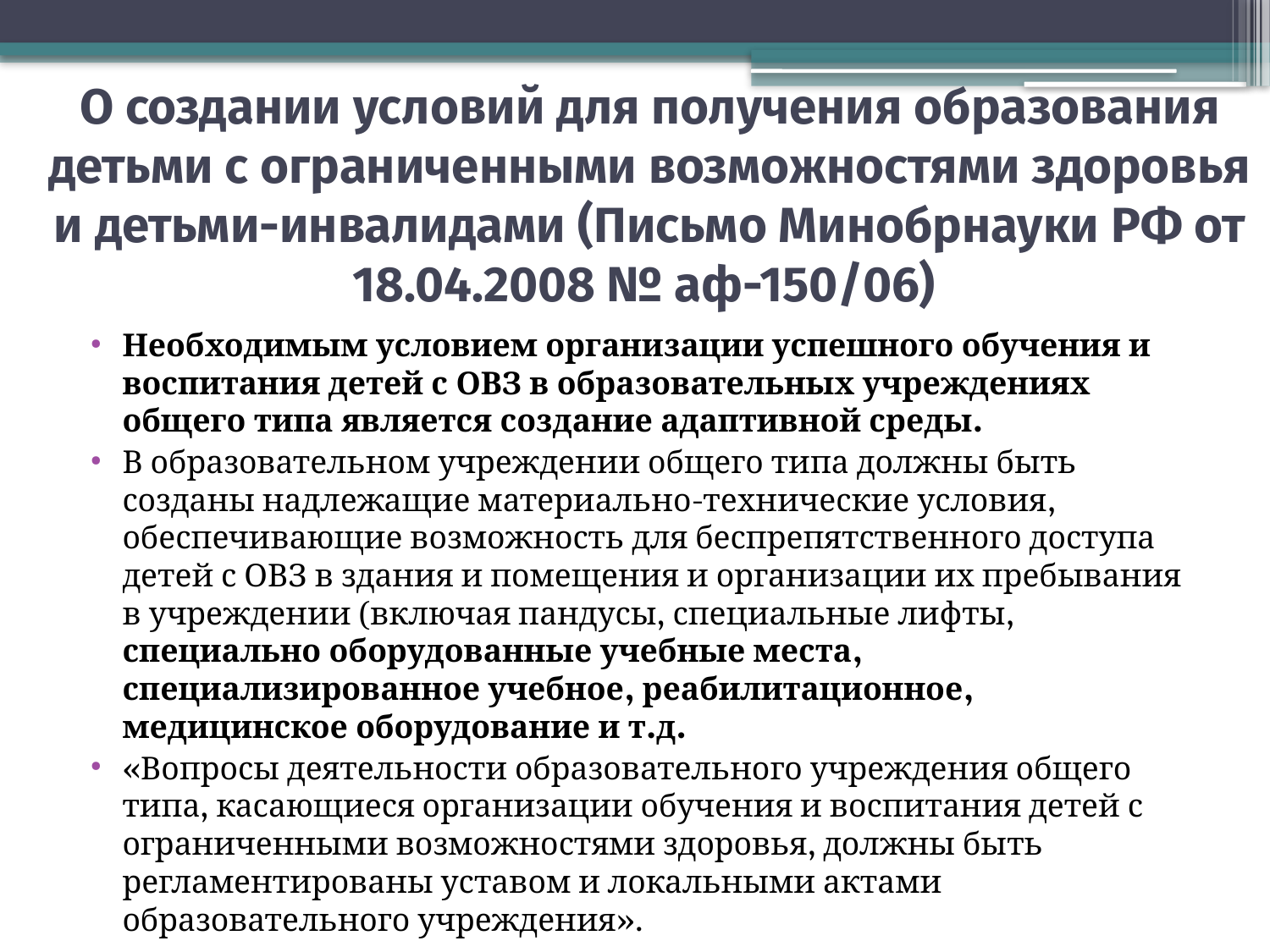

# О создании условий для получения образования детьми с ограниченными возможностями здоровья и детьми-инвалидами (Письмо Минобрнауки РФ от 18.04.2008 № аф-150/06)

Необходимым условием организации успешного обучения и воспитания детей с ОВЗ в образовательных учреждениях общего типа является создание адаптивной среды.
В образовательном учреждении общего типа должны быть созданы надлежащие материально-технические условия, обеспечивающие возможность для беспрепятственного доступа детей с ОВЗ в здания и помещения и организации их пребывания в учреждении (включая пандусы, специальные лифты, специально оборудованные учебные места, специализированное учебное, реабилитационное, медицинское оборудование и т.д.
«Вопросы деятельности образовательного учреждения общего типа, касающиеся организации обучения и воспитания детей с ограниченными возможностями здоровья, должны быть регламентированы уставом и локальными актами образовательного учреждения».